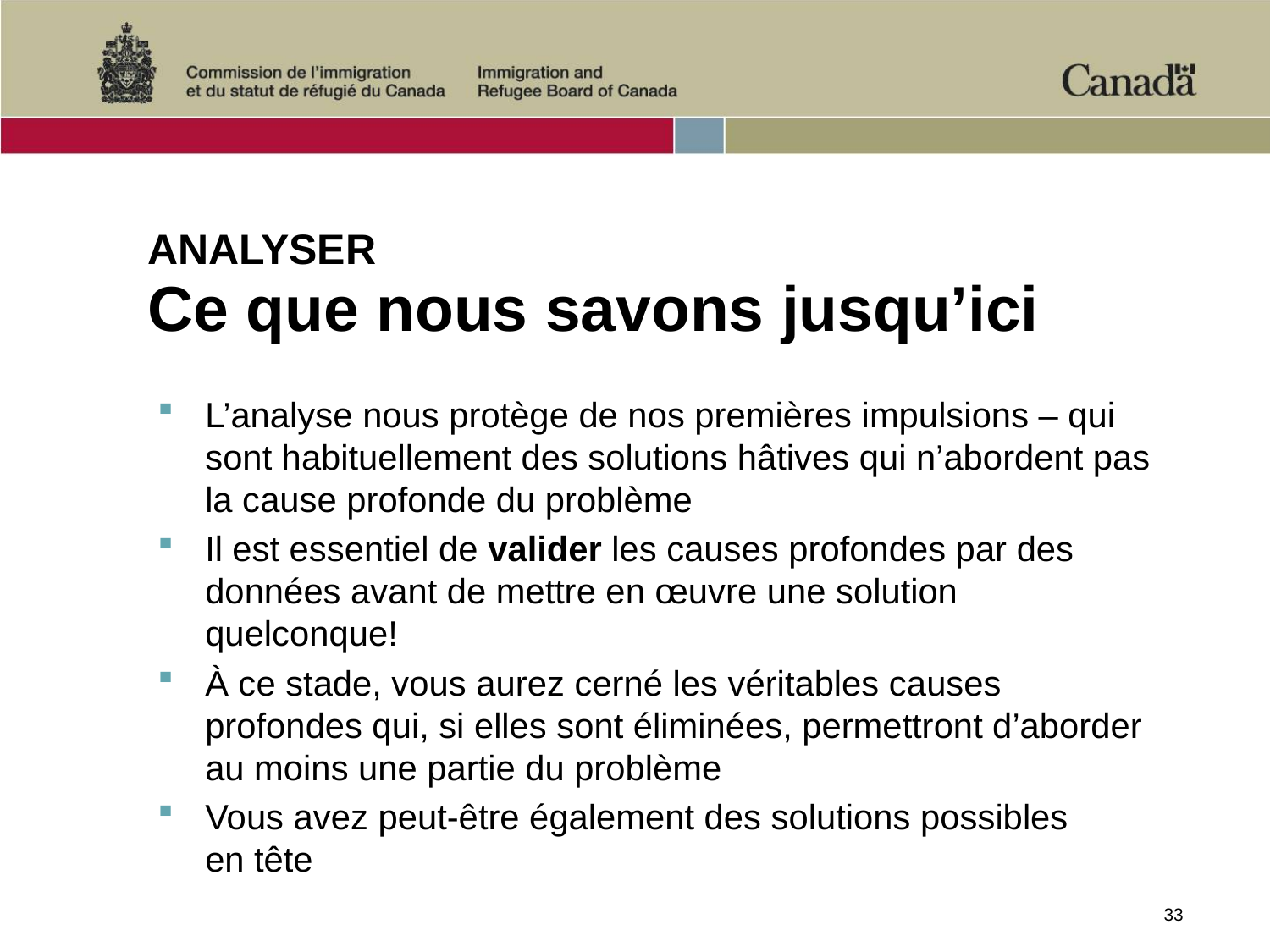

# ANALYSER Ce que nous savons jusqu’ici
L’analyse nous protège de nos premières impulsions – qui sont habituellement des solutions hâtives qui n’abordent pas la cause profonde du problème
Il est essentiel de valider les causes profondes par des données avant de mettre en œuvre une solution quelconque!
À ce stade, vous aurez cerné les véritables causes profondes qui, si elles sont éliminées, permettront d’aborder au moins une partie du problème
Vous avez peut-être également des solutions possibles en tête

33